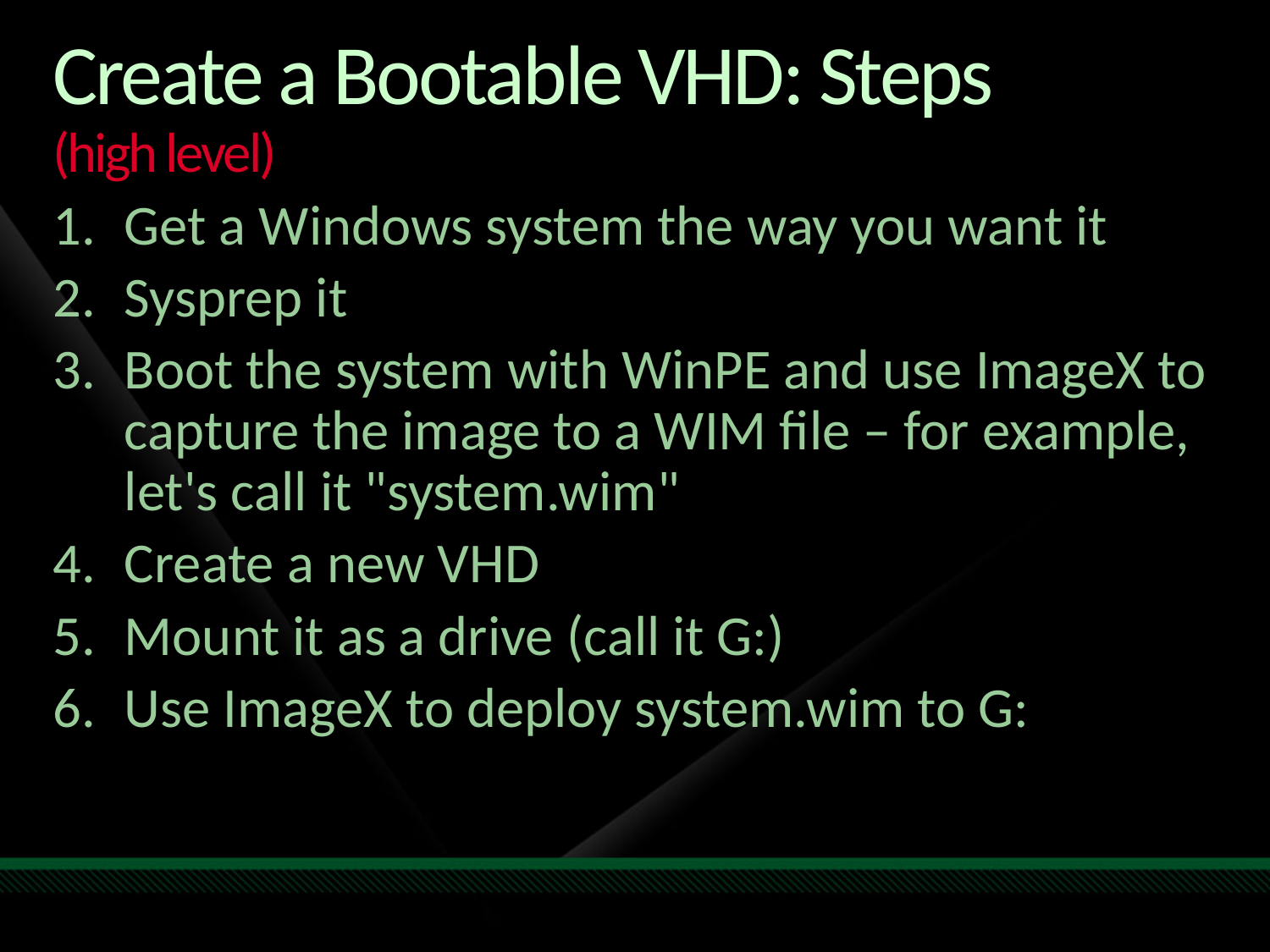

# Create a Bootable VHD: Steps (high level)
Get a Windows system the way you want it
Sysprep it
Boot the system with WinPE and use ImageX to capture the image to a WIM file – for example, let's call it "system.wim"
Create a new VHD
Mount it as a drive (call it G:)
Use ImageX to deploy system.wim to G: